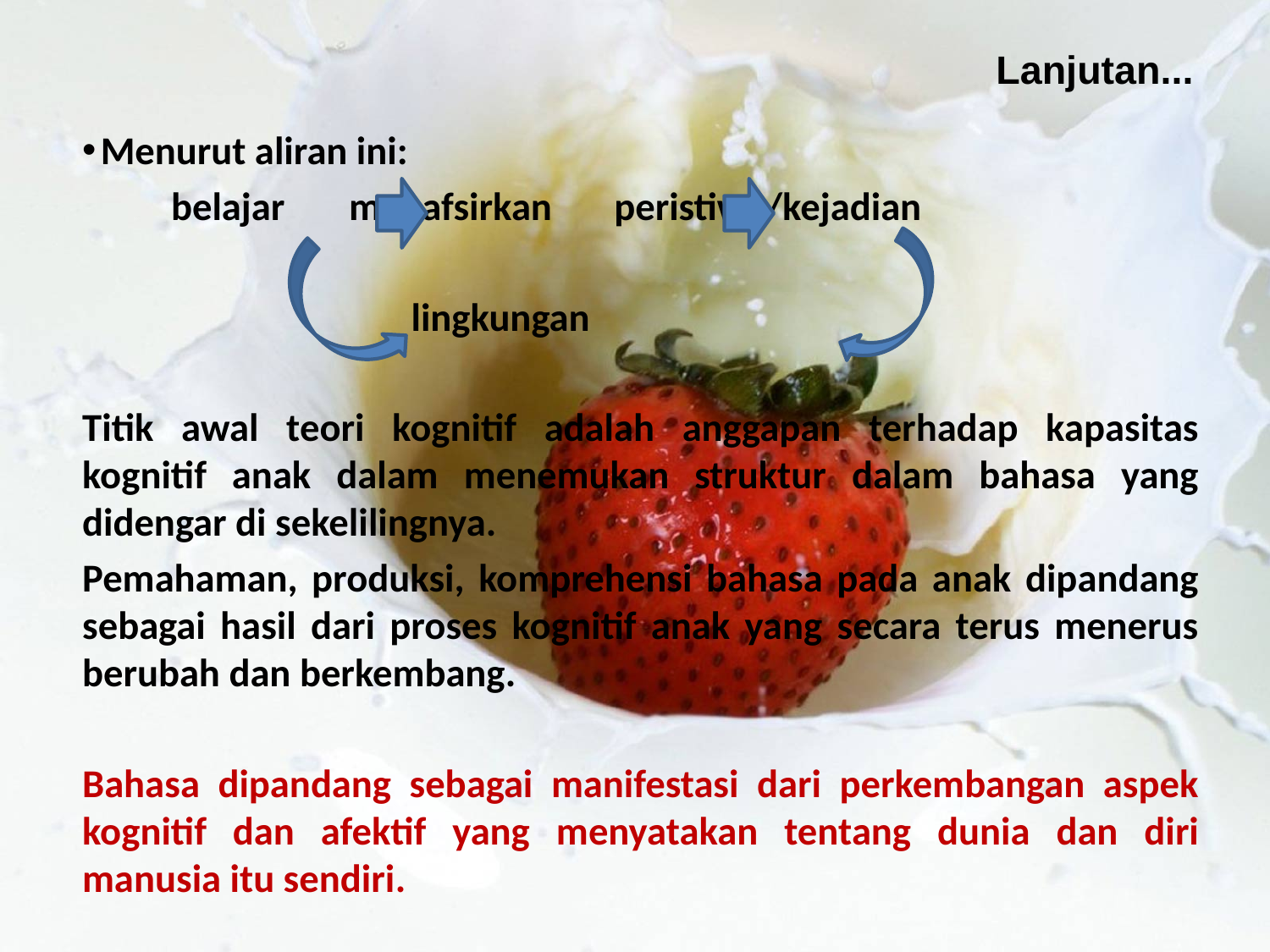

# Lanjutan...
 Menurut aliran ini:
	belajar 	menafsirkan       peristiwa/kejadian

			       lingkungan

Titik awal teori kognitif adalah anggapan terhadap kapasitas kognitif anak dalam menemukan struktur dalam bahasa yang didengar di sekelilingnya.
Pemahaman, produksi, komprehensi bahasa pada anak dipandang sebagai hasil dari proses kognitif anak yang secara terus menerus berubah dan berkembang.

Bahasa dipandang sebagai manifestasi dari perkembangan aspek kognitif dan afektif yang menyatakan tentang dunia dan diri manusia itu sendiri.